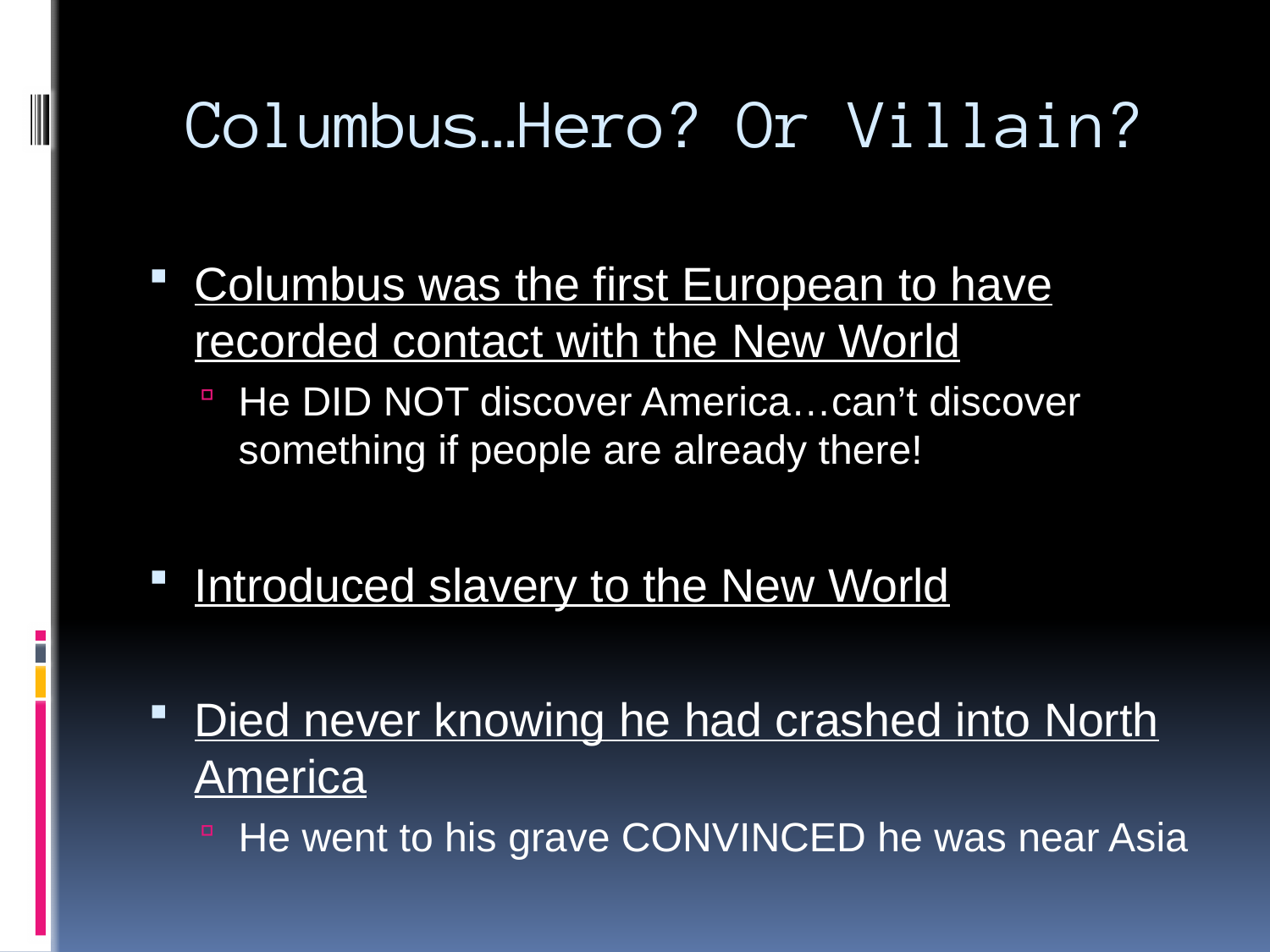

# Columbus…Hero? Or Villain?
Columbus was the first European to have recorded contact with the New World
He DID NOT discover America…can’t discover something if people are already there!

Introduced slavery to the New World

Died never knowing he had crashed into North America
He went to his grave CONVINCED he was near Asia